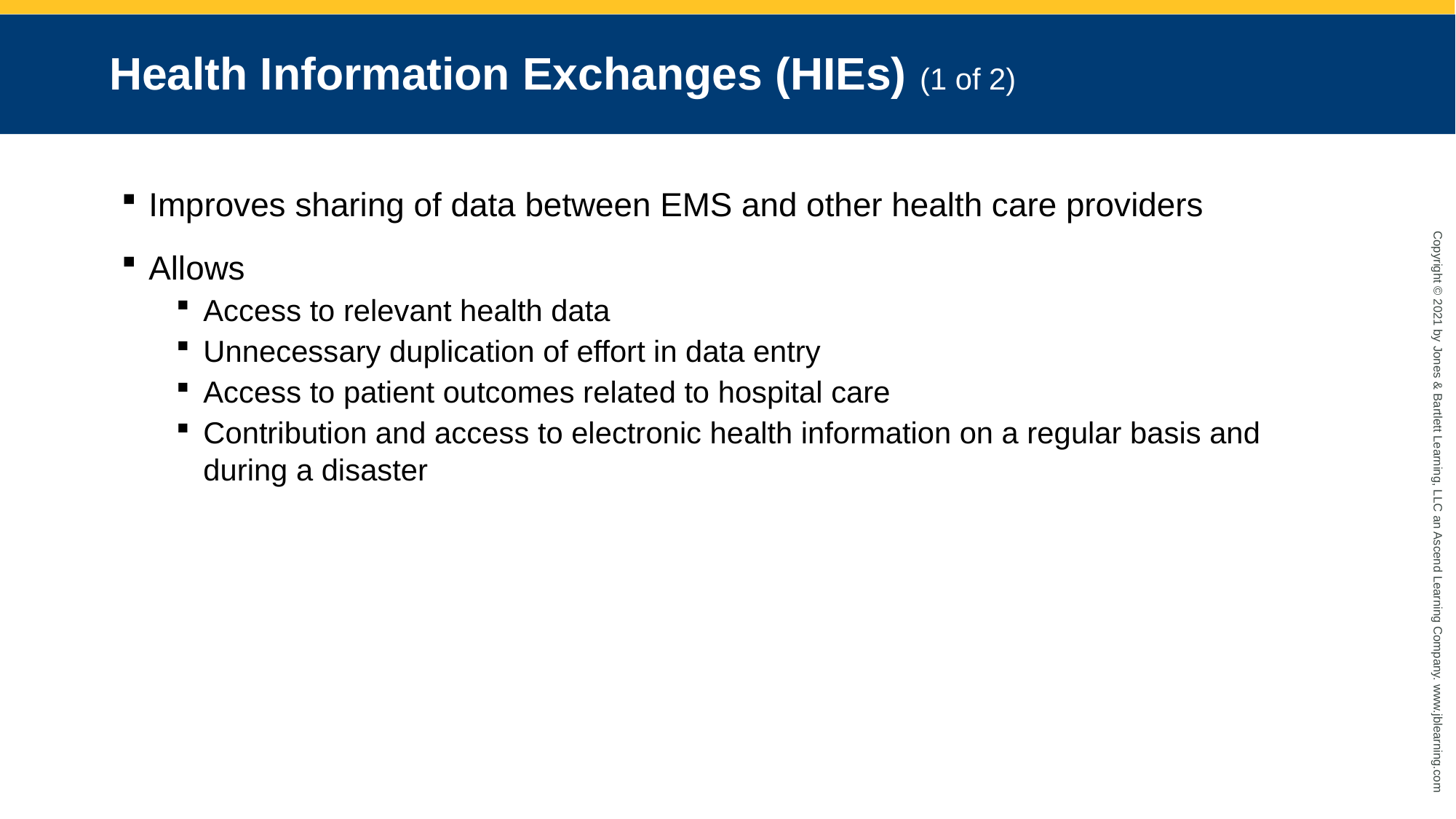

# Health Information Exchanges (HIEs) (1 of 2)
Improves sharing of data between EMS and other health care providers
Allows
Access to relevant health data
Unnecessary duplication of effort in data entry
Access to patient outcomes related to hospital care
Contribution and access to electronic health information on a regular basis and during a disaster